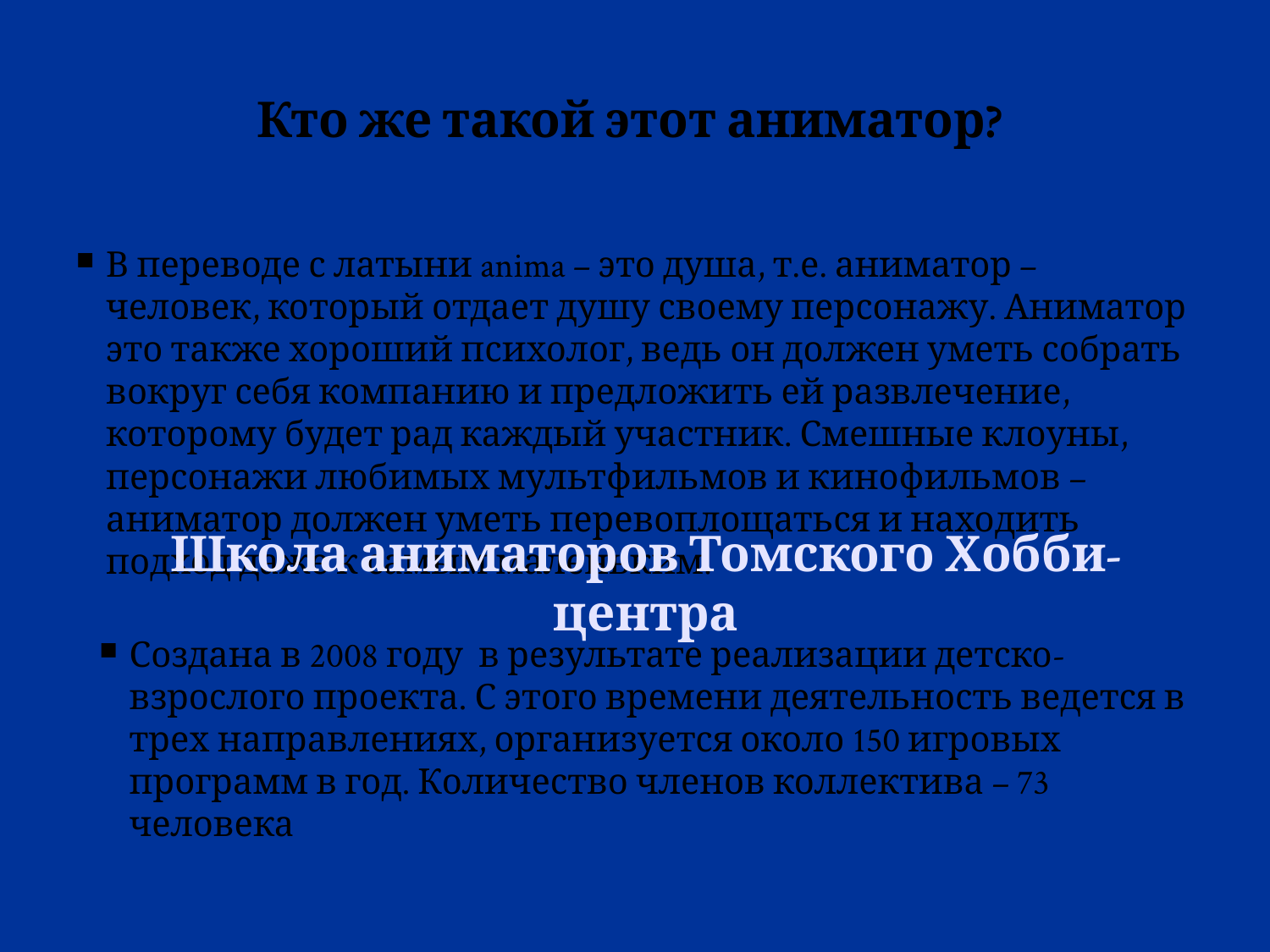

Кто же такой этот аниматор?
В переводе с латыни anima – это душа, т.е. аниматор – человек, который отдает душу своему персонажу. Аниматор это также хороший психолог, ведь он должен уметь собрать вокруг себя компанию и предложить ей развлечение, которому будет рад каждый участник. Смешные клоуны, персонажи любимых мультфильмов и кинофильмов – аниматор должен уметь перевоплощаться и находить подход даже к самым маленьким.
Школа аниматоров Томского Хобби-центра
Создана в 2008 году  в результате реализации детско-взрослого проекта. С этого времени деятельность ведется в трех направлениях, организуется около 150 игровых программ в год. Количество членов коллектива – 73 человека